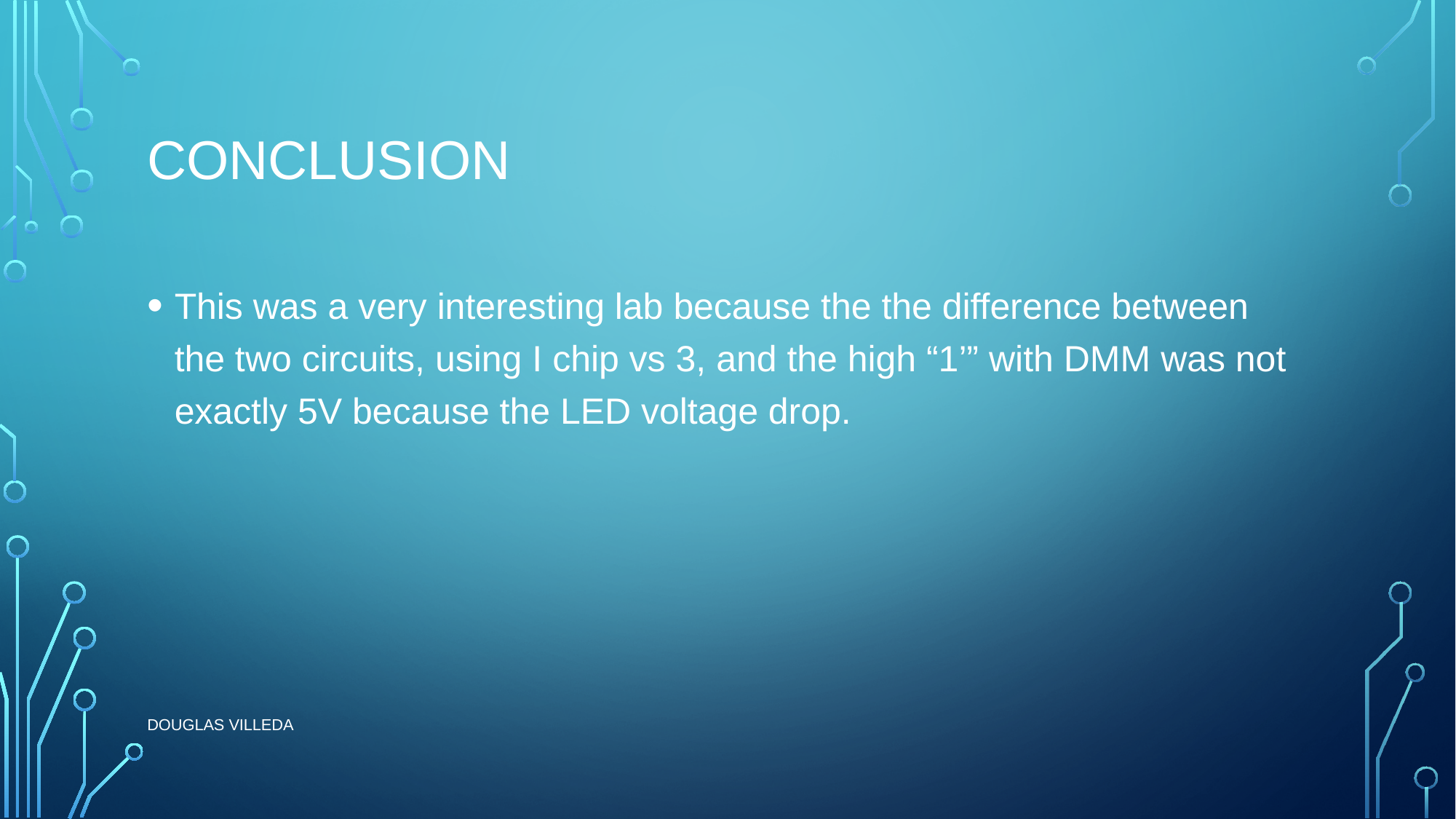

# conclusion
This was a very interesting lab because the the difference between the two circuits, using I chip vs 3, and the high “1’” with DMM was not exactly 5V because the LED voltage drop.
Douglas Villeda